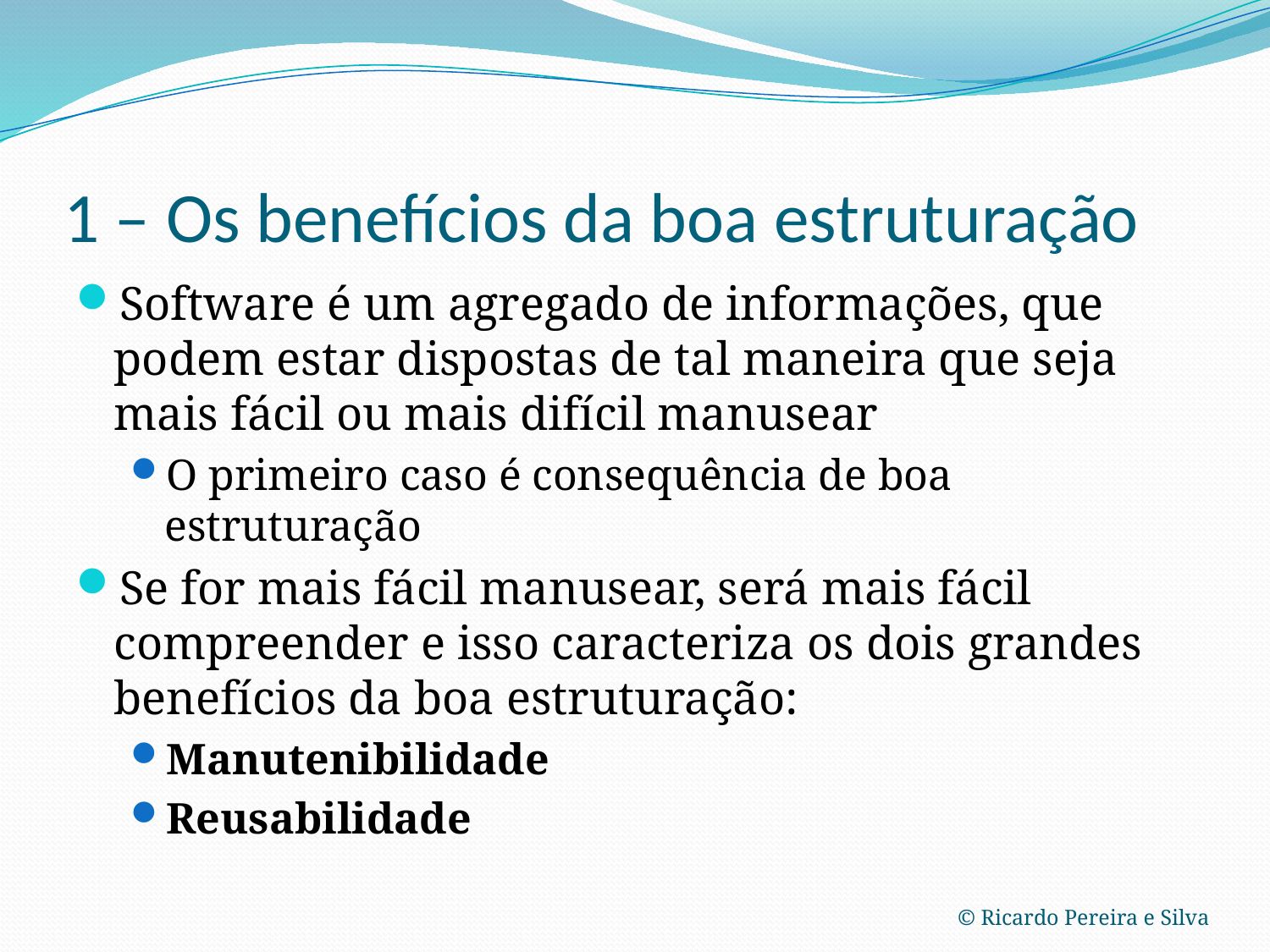

# 1 – Os benefícios da boa estruturação
Software é um agregado de informações, que podem estar dispostas de tal maneira que seja mais fácil ou mais difícil manusear
O primeiro caso é consequência de boa estruturação
Se for mais fácil manusear, será mais fácil compreender e isso caracteriza os dois grandes benefícios da boa estruturação:
Manutenibilidade
Reusabilidade
© Ricardo Pereira e Silva